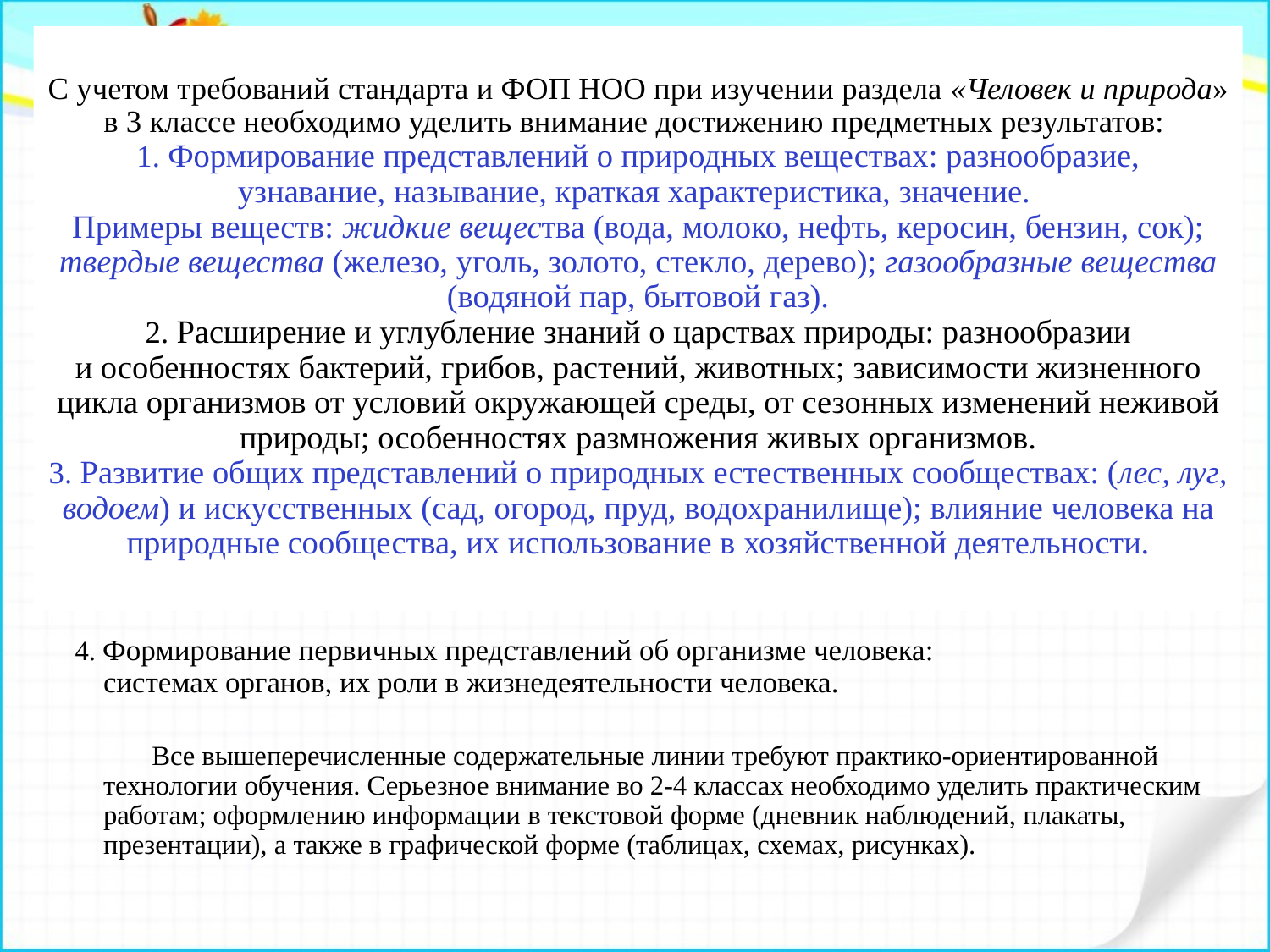

# С учетом требований стандарта и ФОП НОО при изучении раздела «Человек и природа» в 3 классе необходимо уделить внимание достижению предметных результатов: 1. Формирование представлений о природных веществах: разнообразие, узнавание, называние, краткая характеристика, значение. Примеры веществ: жидкие вещества (вода, молоко, нефть, керосин, бензин, сок); твердые вещества (железо, уголь, золото, стекло, дерево); газообразные вещества (водяной пар, бытовой газ). 2. Расширение и углубление знаний о царствах природы: разнообразии и особенностях бактерий, грибов, растений, животных; зависимости жизненного цикла организмов от условий окружающей среды, от сезонных изменений неживой природы; особенностях размножения живых организмов. 3. Развитие общих представлений о природных естественных сообществах: (лес, луг, водоем) и искусственных (сад, огород, пруд, водохранилище); влияние человека на природные сообщества, их использование в хозяйственной деятельности.
4. Формирование первичных представлений об организме человека:
системах органов, их роли в жизнедеятельности человека.
           Все вышеперечисленные содержательные линии требуют практико-ориентированной технологии обучения. Серьезное внимание во 2-4 классах необходимо уделить практическим работам; оформлению информации в текстовой форме (дневник наблюдений, плакаты, презентации), а также в графической форме (таблицах, схемах, рисунках).